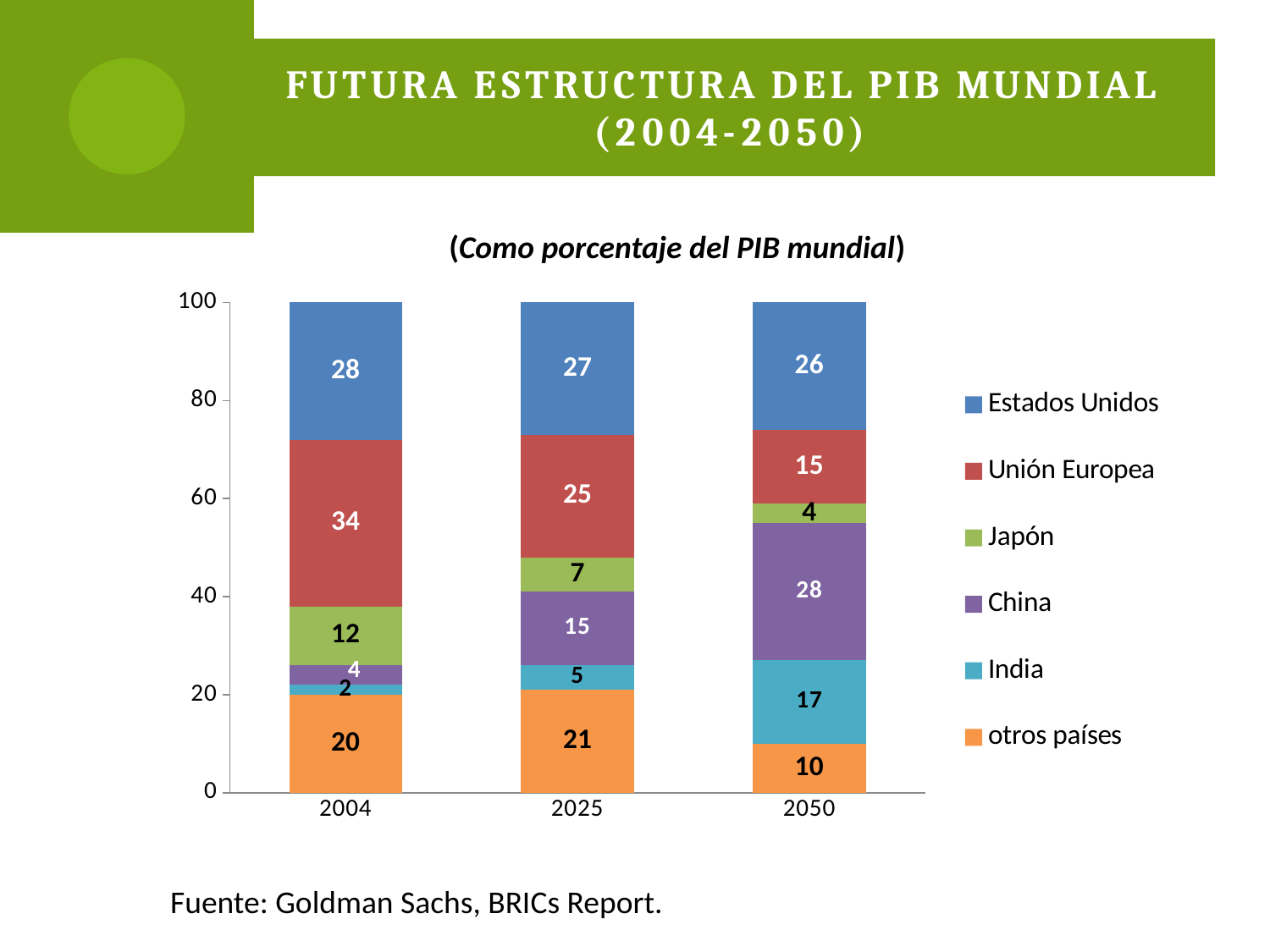

Futura estructura del PIB mundial
(2004-2050)
(Como porcentaje del PIB mundial)

### Chart

| Category | otros países | India | China | Japón | Unión Europea | Estados Unidos |
|---|---|---|---|---|---|---|
| 2004 | 20.0 | 2.0 | 4.0 | 12.0 | 34.0 | 28.0 |
| 2025 | 21.0 | 5.0 | 15.0 | 7.0 | 25.0 | 27.0 |
| 2050 | 10.0 | 17.0 | 28.0 | 4.0 | 15.0 | 26.0 |
Fuente: Goldman Sachs, BRICs Report.